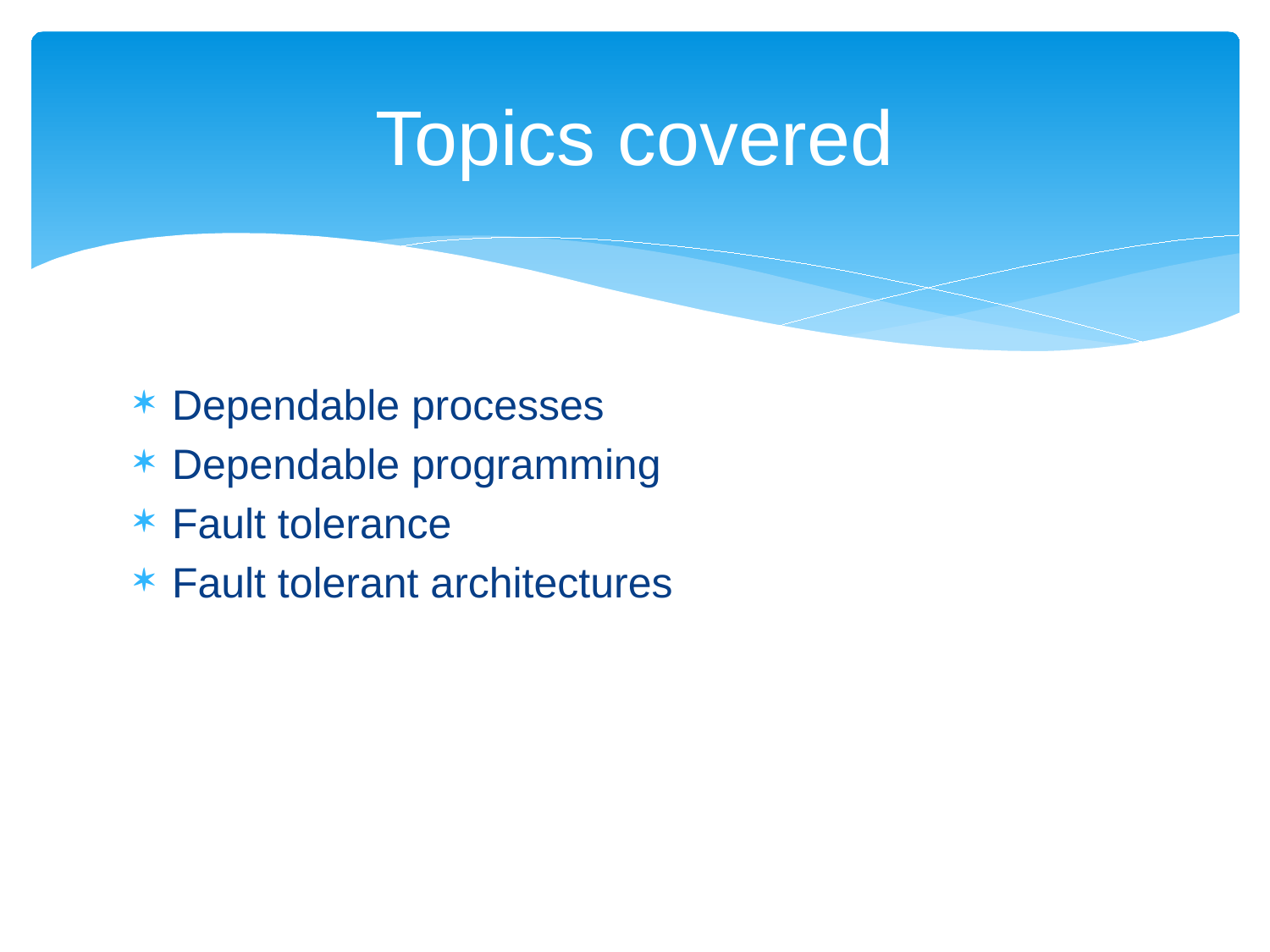

# Topics covered
Dependable processes
Dependable programming
Fault tolerance
Fault tolerant architectures